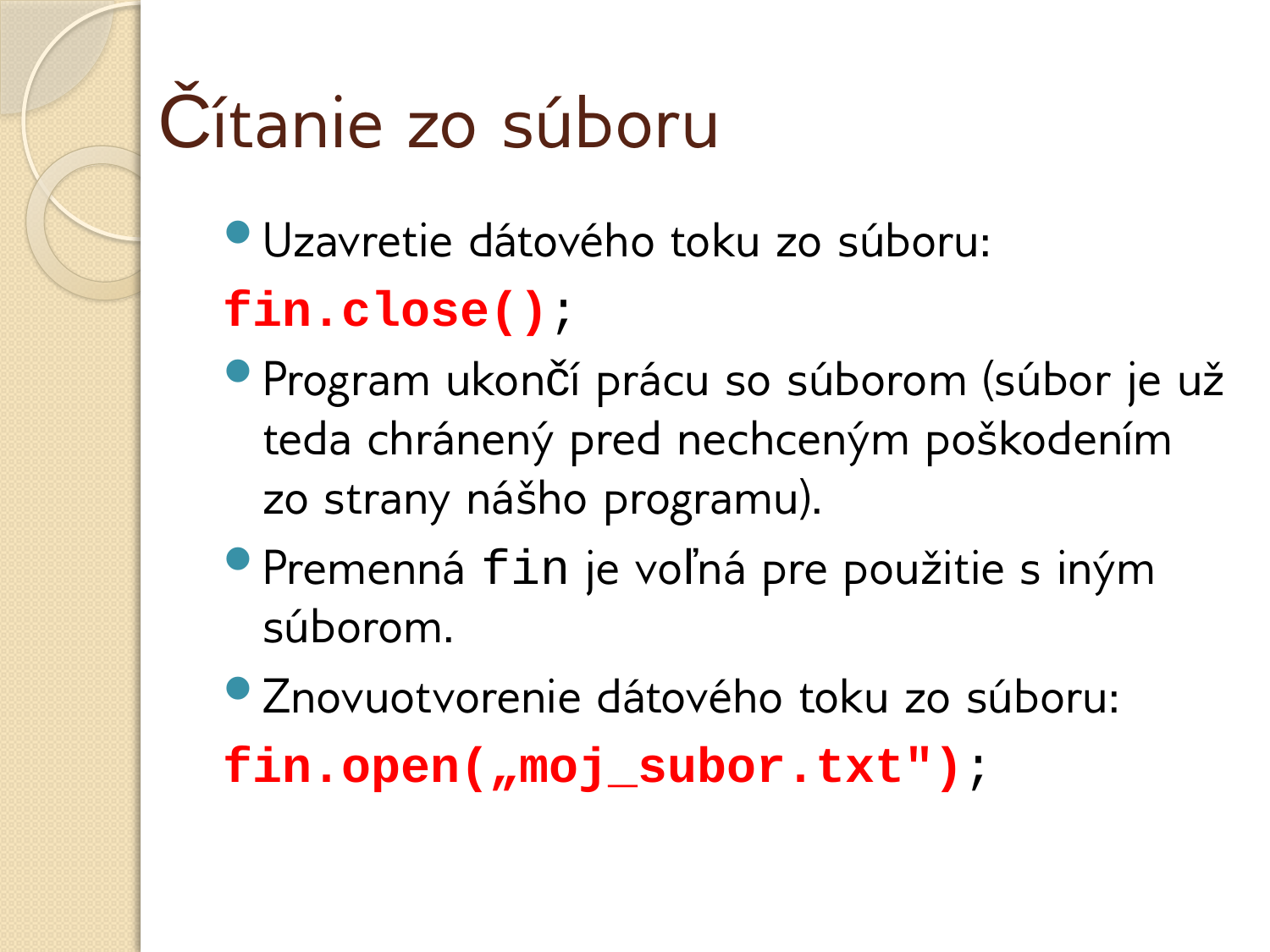

# Čítanie zo súboru
Uzavretie dátového toku zo súboru:
fin.close();
Program ukončí prácu so súborom (súbor je už teda chránený pred nechceným poškodením zo strany nášho programu).
Premenná fin je voľná pre použitie s iným súborom.
Znovuotvorenie dátového toku zo súboru:
fin.open(„moj_subor.txt");